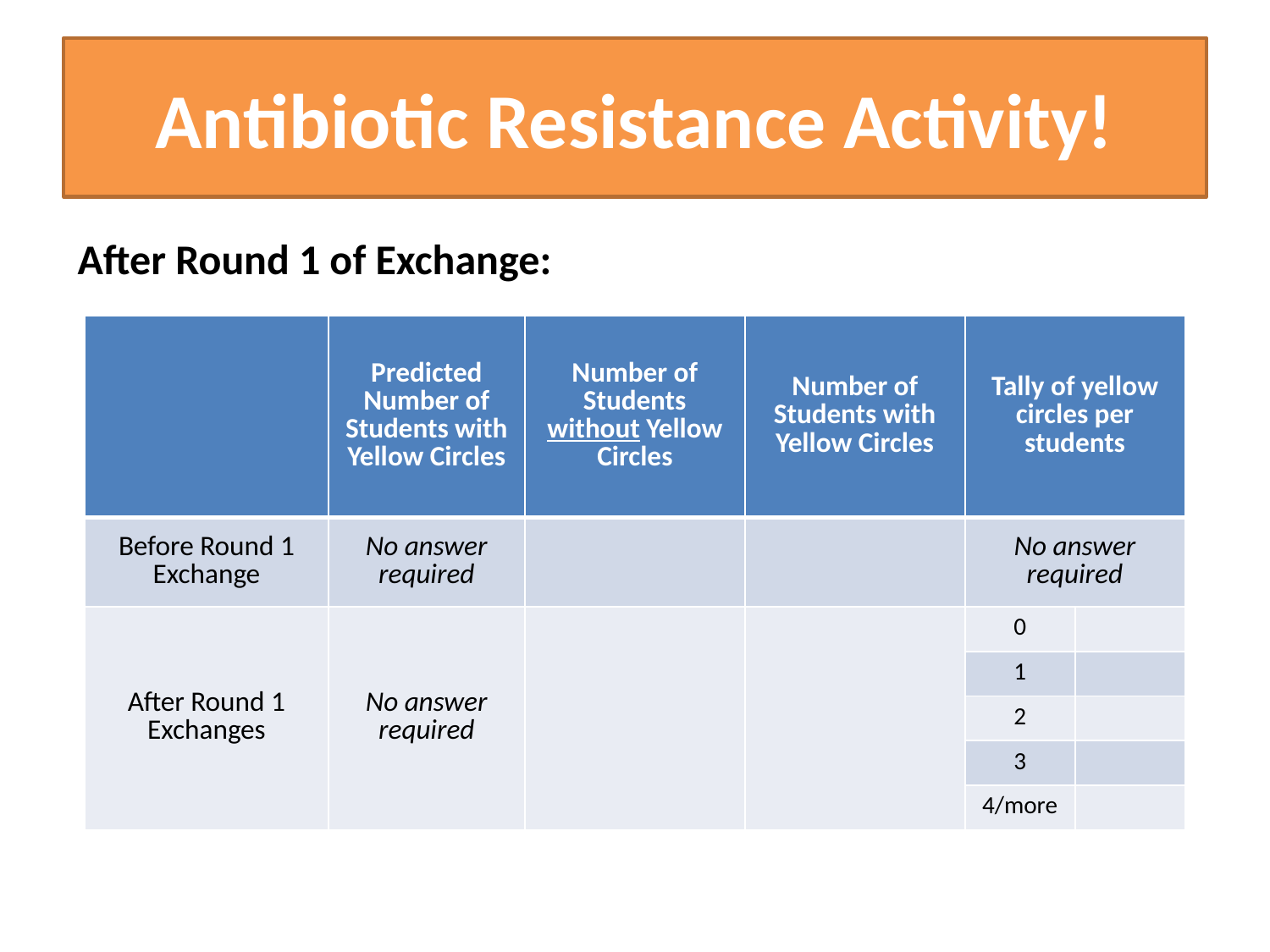

# Antibiotic Resistance Activity!
After Round 1 of Exchange:

|  | Predicted Number of Students with Yellow Circles | Number of Students without Yellow Circles | Number of Students with Yellow Circles | Tally of yellow circles per students |  |
| --- | --- | --- | --- | --- | --- |
| Before Round 1 Exchange | No answer required |  |  | No answer required |  |
| After Round 1 Exchanges | No answer required |  |  | 0 |  |
|  |  |  |  | 1 |  |
|  |  |  |  | 2 |  |
|  |  |  |  | 3 |  |
|  |  |  |  | 4/more |  |